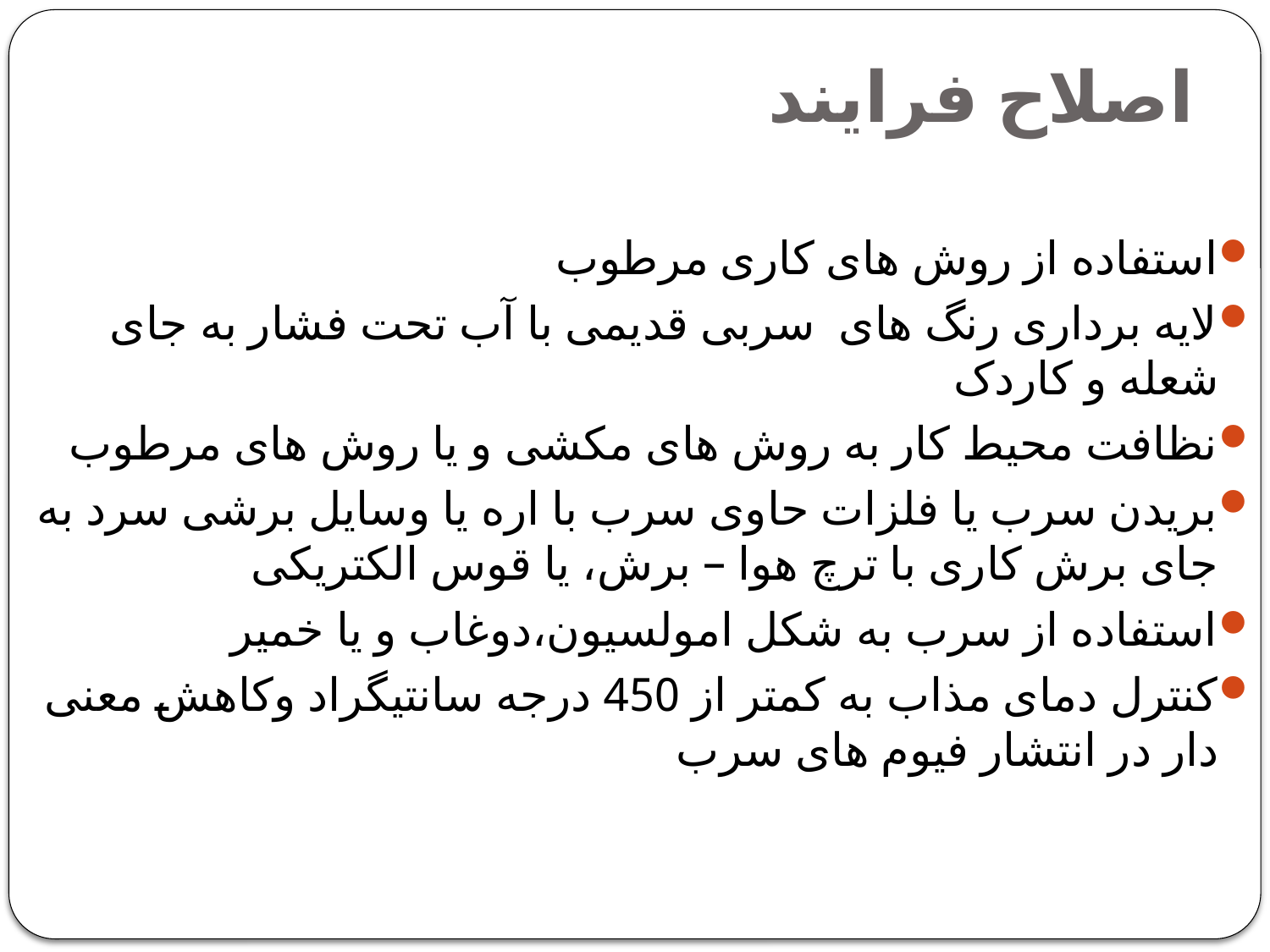

# اصلاح فرایند
استفاده از روش های کاری مرطوب
لایه برداری رنگ های  سربی قدیمی با آب تحت فشار به جای شعله و کاردک
نظافت محیط کار به روش های مکشی و یا روش های مرطوب
بریدن سرب یا فلزات حاوی سرب با اره یا وسایل برشی سرد به جای برش کاری با ترچ هوا – برش، یا قوس الکتریکی
استفاده از سرب به شکل امولسیون،دوغاب و یا خمیر
کنترل دمای مذاب به کمتر از 450 درجه سانتیگراد وکاهش معنی دار در انتشار فیوم های سرب